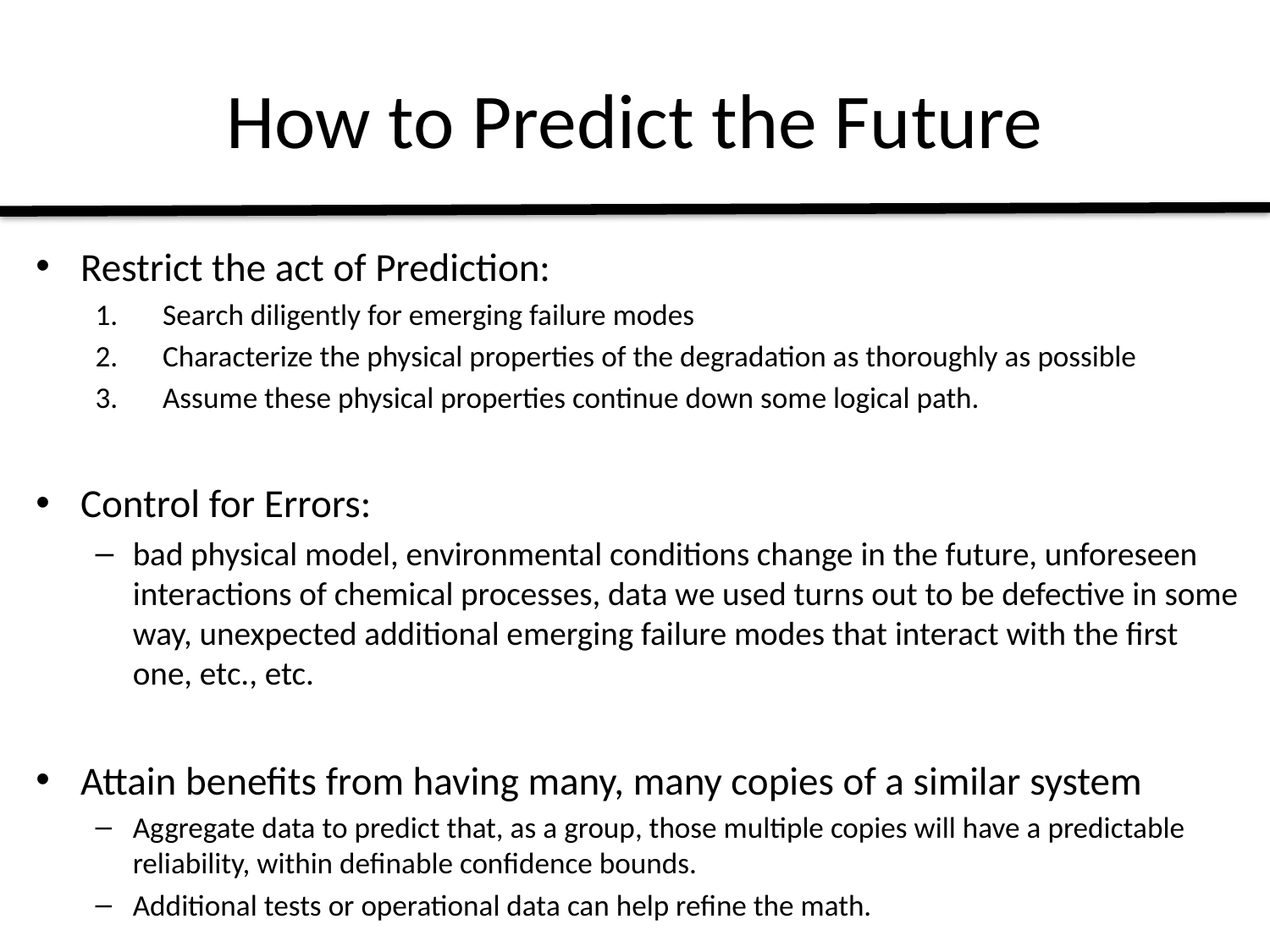

# How to Predict the Future
Restrict the act of Prediction:
Search diligently for emerging failure modes
Characterize the physical properties of the degradation as thoroughly as possible
Assume these physical properties continue down some logical path.

Control for Errors:
bad physical model, environmental conditions change in the future, unforeseen interactions of chemical processes, data we used turns out to be defective in some way, unexpected additional emerging failure modes that interact with the first one, etc., etc.

Attain benefits from having many, many copies of a similar system
Aggregate data to predict that, as a group, those multiple copies will have a predictable reliability, within definable confidence bounds.
Additional tests or operational data can help refine the math.